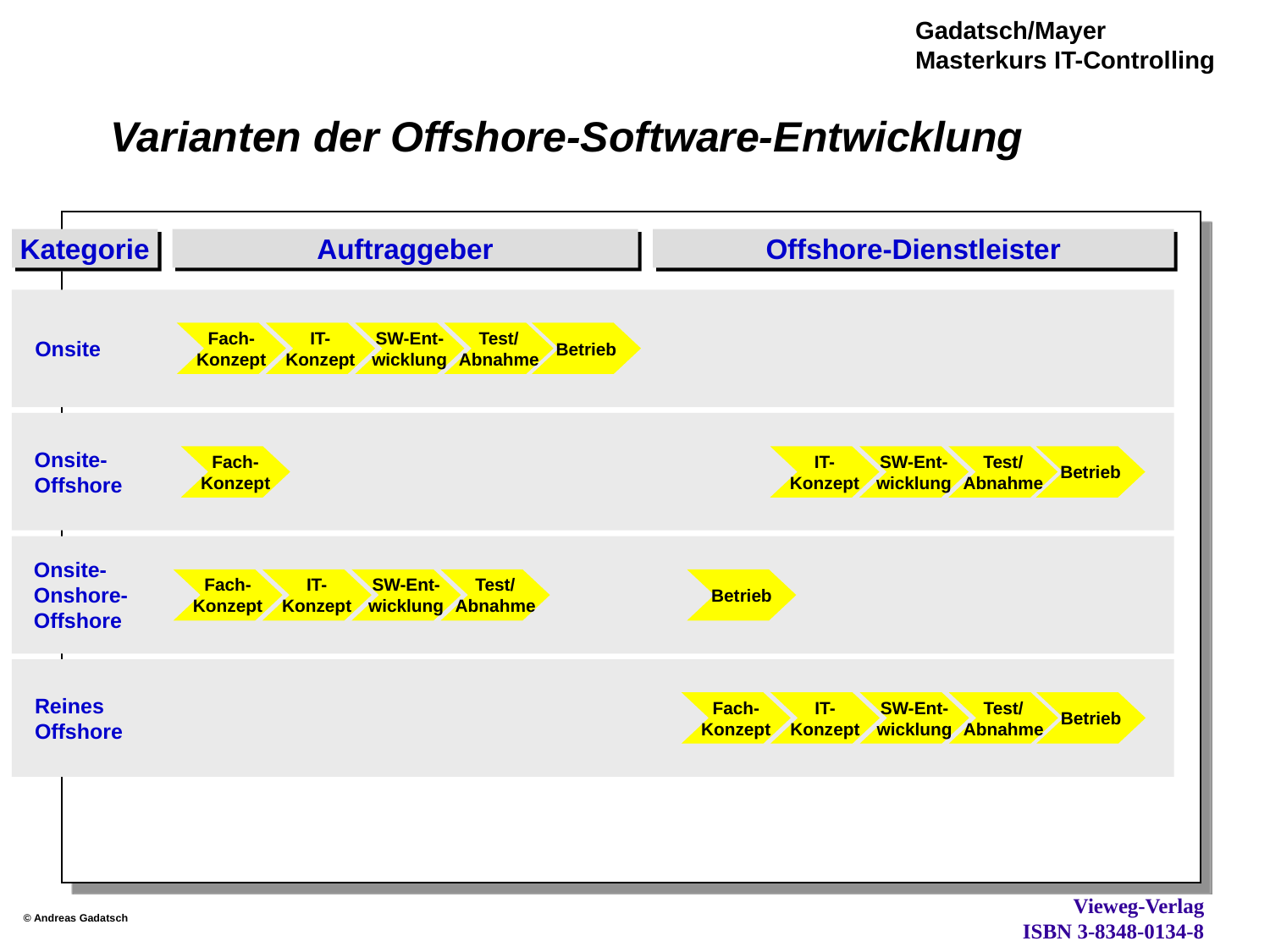

# Varianten der Offshore-Software-Entwicklung
Kategorie
Auftraggeber
Offshore-Dienstleister

Fach-
Konzept
IT-
Konzept
SW-Ent-
wicklung
Test/
Abnahme
Betrieb
Onsite

Onsite-
Offshore
Fach-
Konzept
IT-
Konzept
SW-Ent-
wicklung
Test/
Abnahme
Betrieb

Onsite-
Onshore-
Offshore
Fach-
Konzept
IT-
Konzept
SW-Ent-
wicklung
Test/
Abnahme
Betrieb

Reines
Offshore
Fach-
Konzept
IT-
Konzept
SW-Ent-
wicklung
Test/
Abnahme
Betrieb